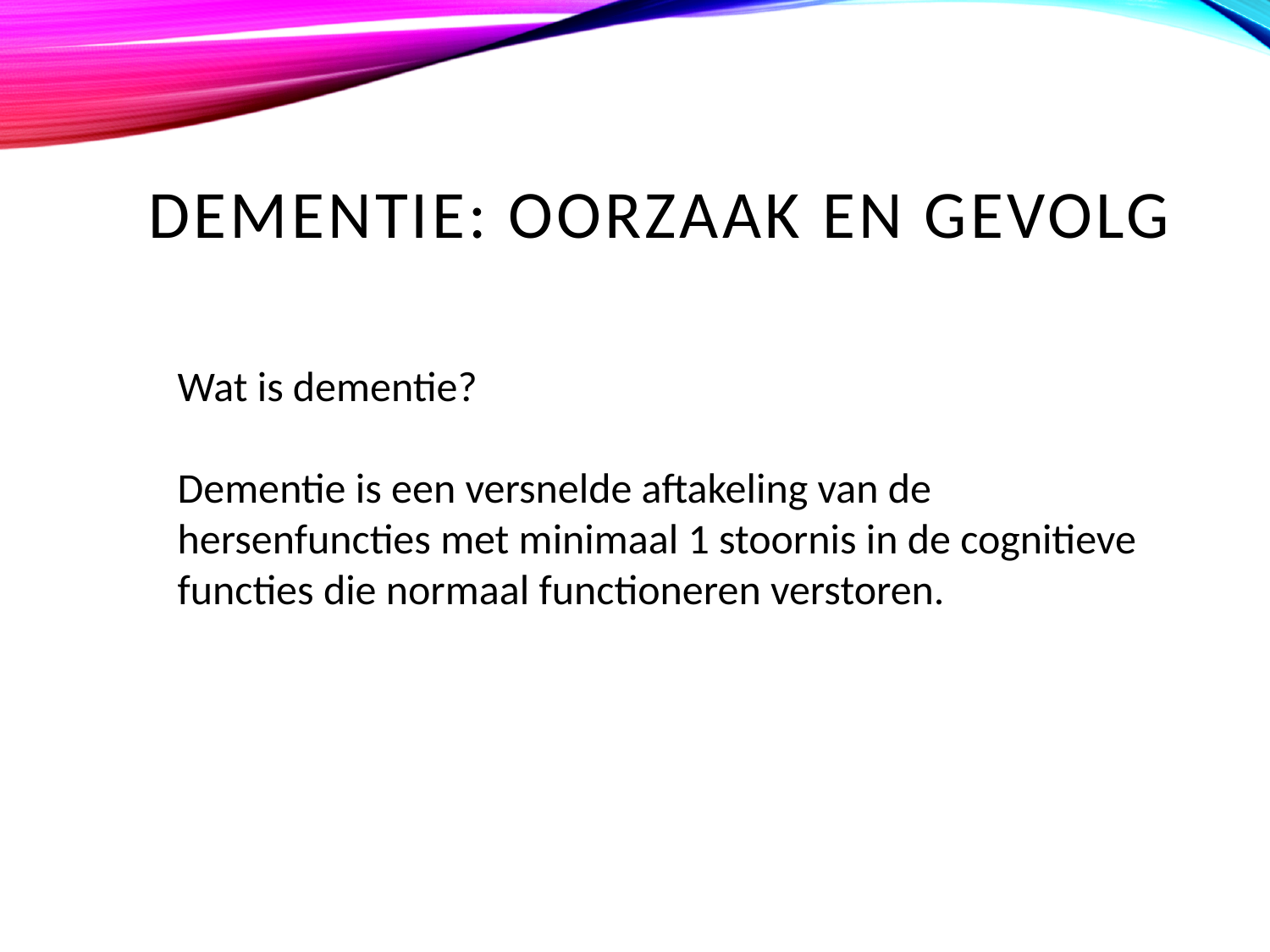

Dementie: oorzaak en gevolg
Wat is dementie?

Dementie is een versnelde aftakeling van de hersenfuncties met minimaal 1 stoornis in de cognitieve functies die normaal functioneren verstoren.